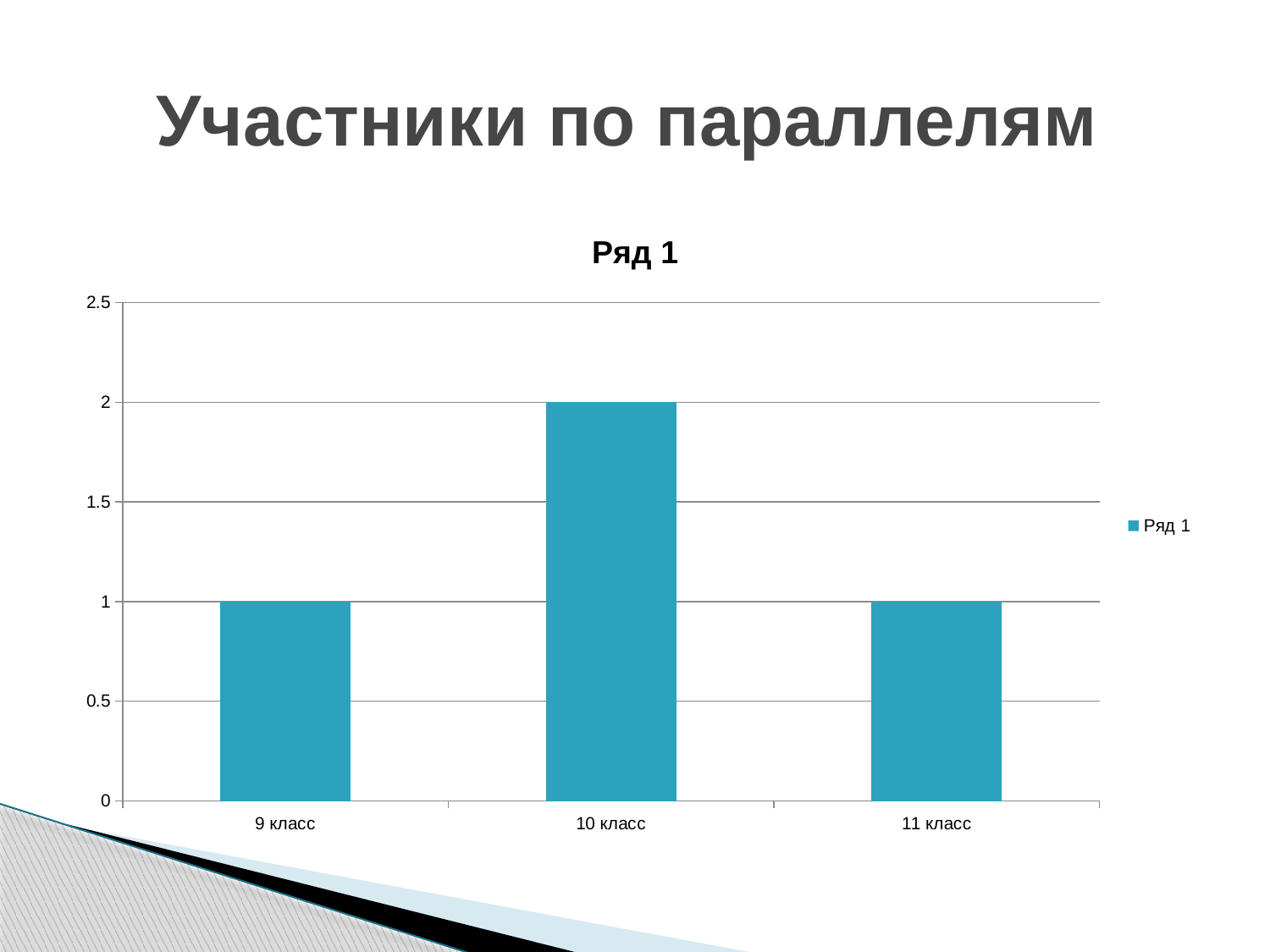

# Участники по параллелям

### Chart:

| Category | Ряд 1 |
|---|---|
| 9 класс | 1.0 |
| 10 класс | 2.0 |
| 11 класс | 1.0 |